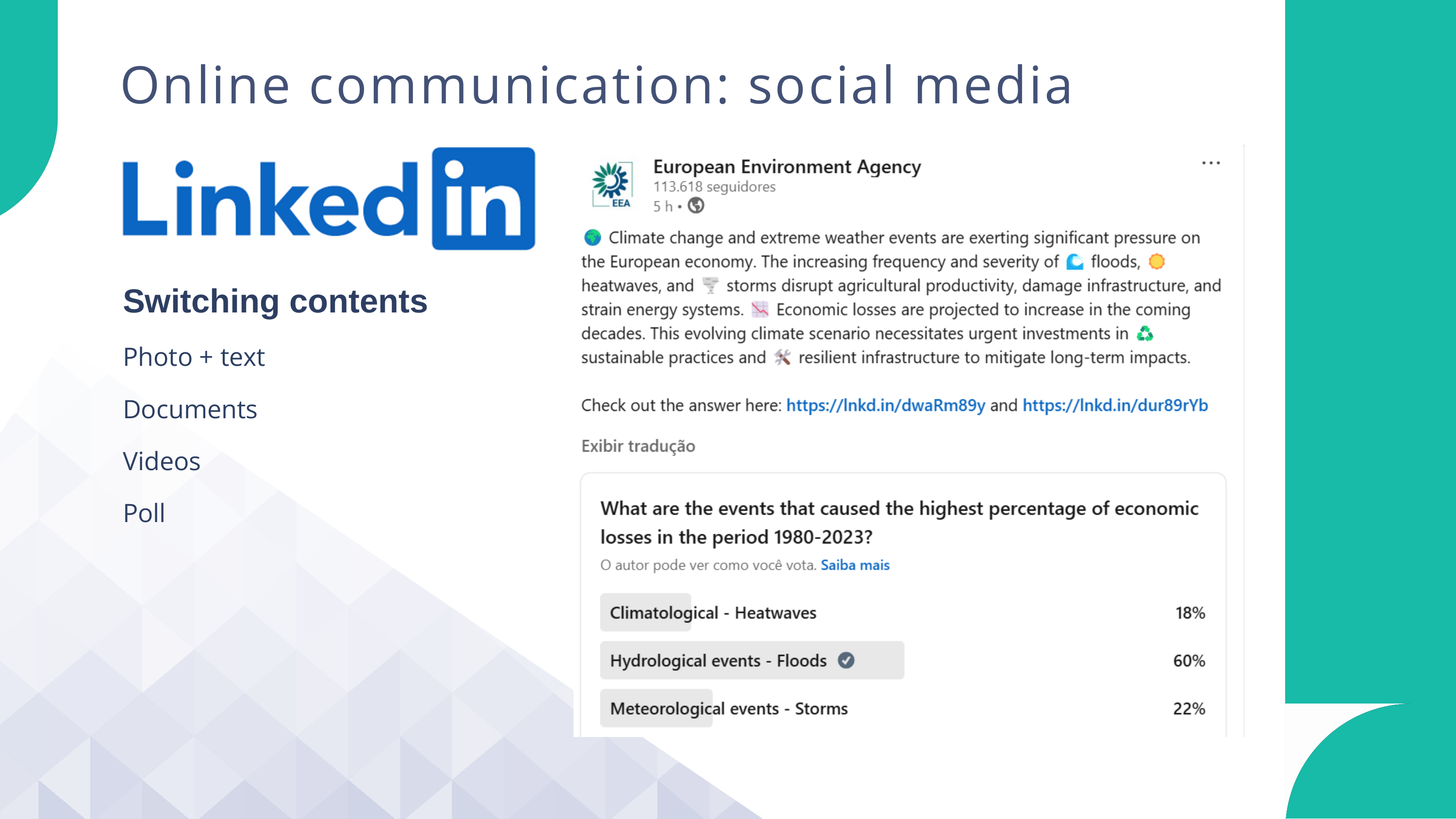

Online communication: social media

Switching contents

Photo + text

Documents

Videos

Poll